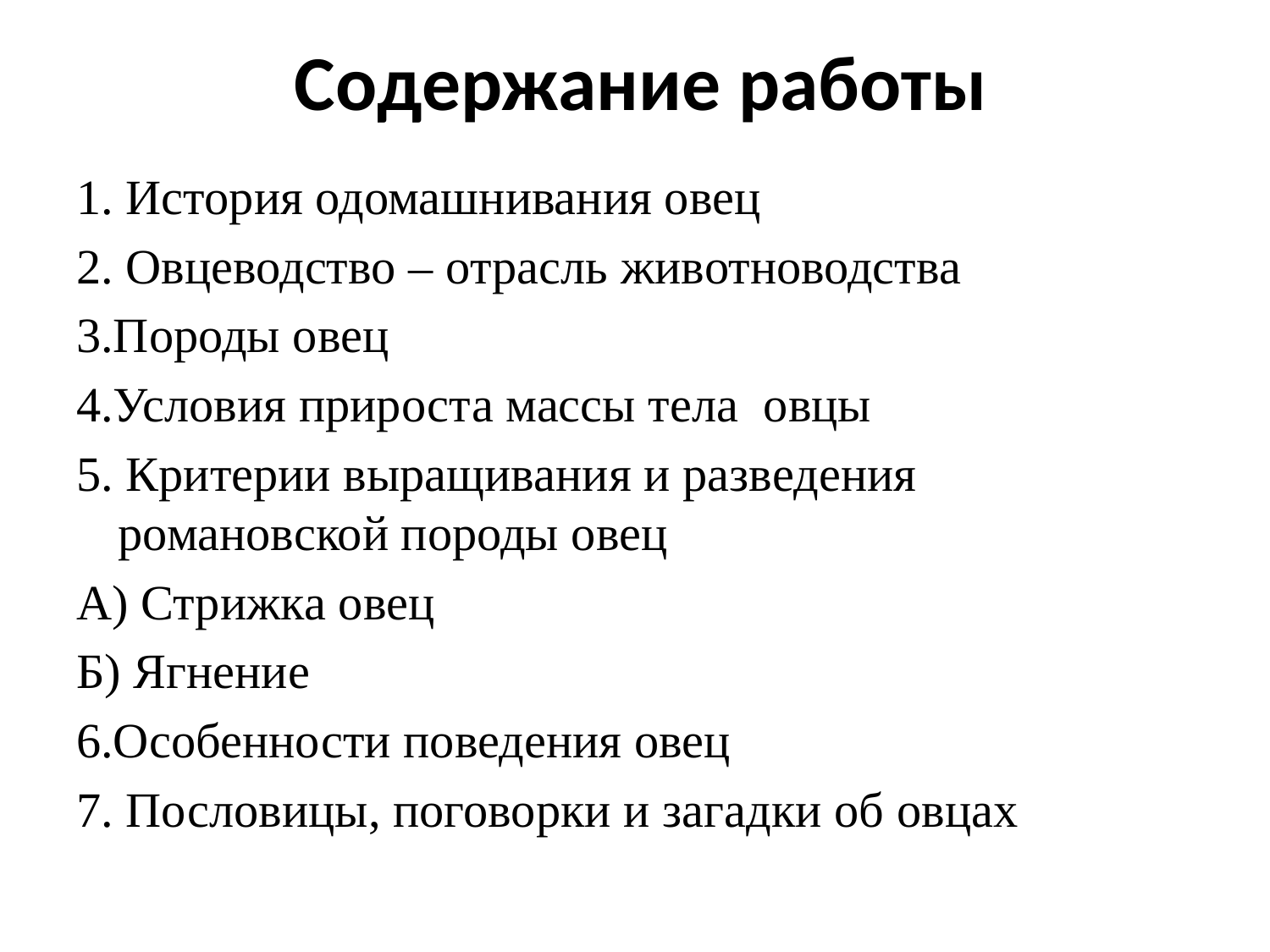

# Содержание работы
1. История одомашнивания овец
2. Овцеводство – отрасль животноводства
3.Породы овец
4.Условия прироста массы тела  овцы
5. Критерии выращивания и разведения романовской породы овец
А) Стрижка овец
Б) Ягнение
6.Особенности поведения овец
7. Пословицы, поговорки и загадки об овцах